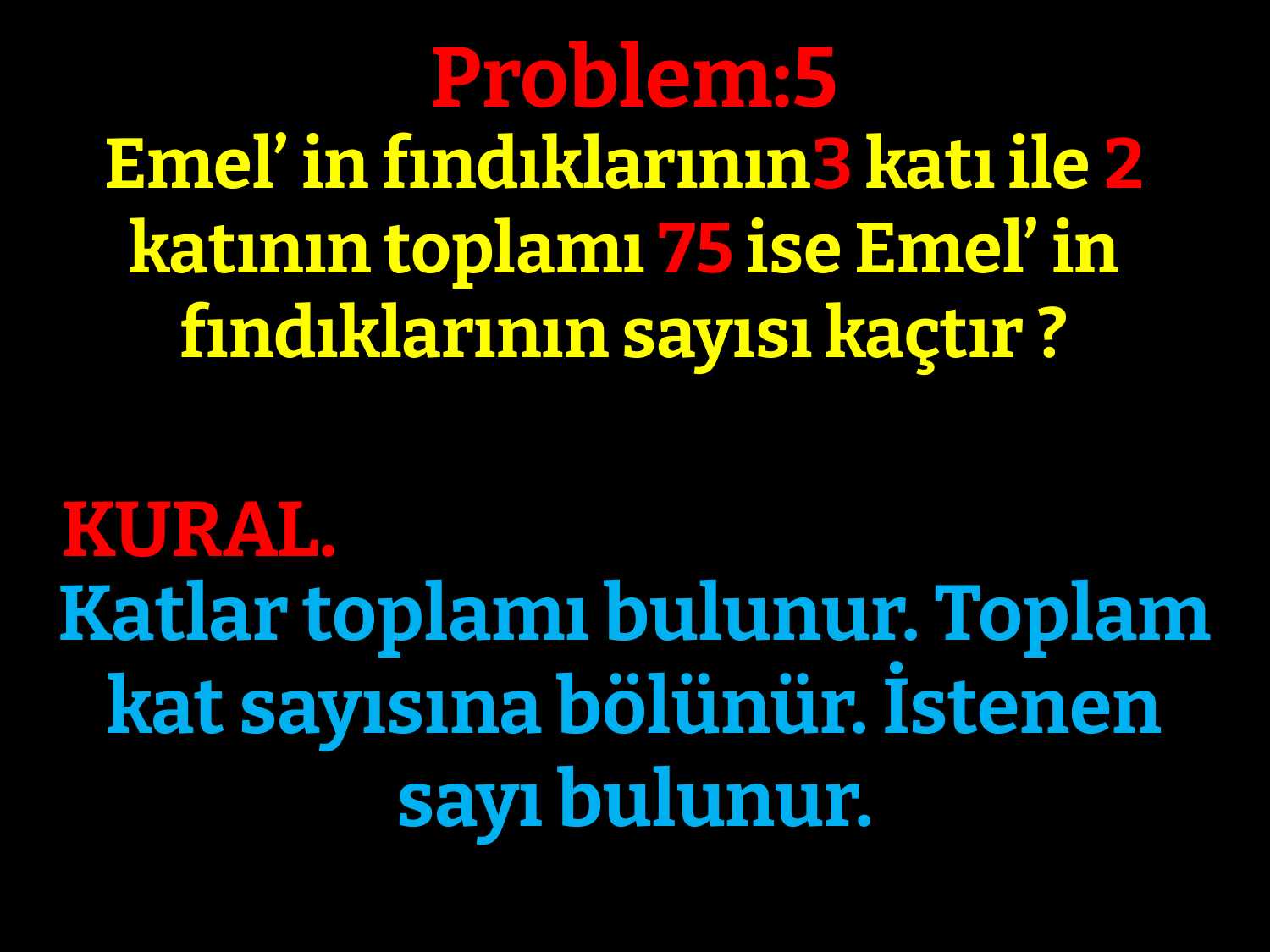

Problem:5
Emel’ in fındıklarının3 katı ile 2 katının toplamı 75 ise Emel’ in fındıklarının sayısı kaçtır ?
#
KURAL.
Katlar toplamı bulunur. Toplam kat sayısına bölünür. İstenen sayı bulunur.